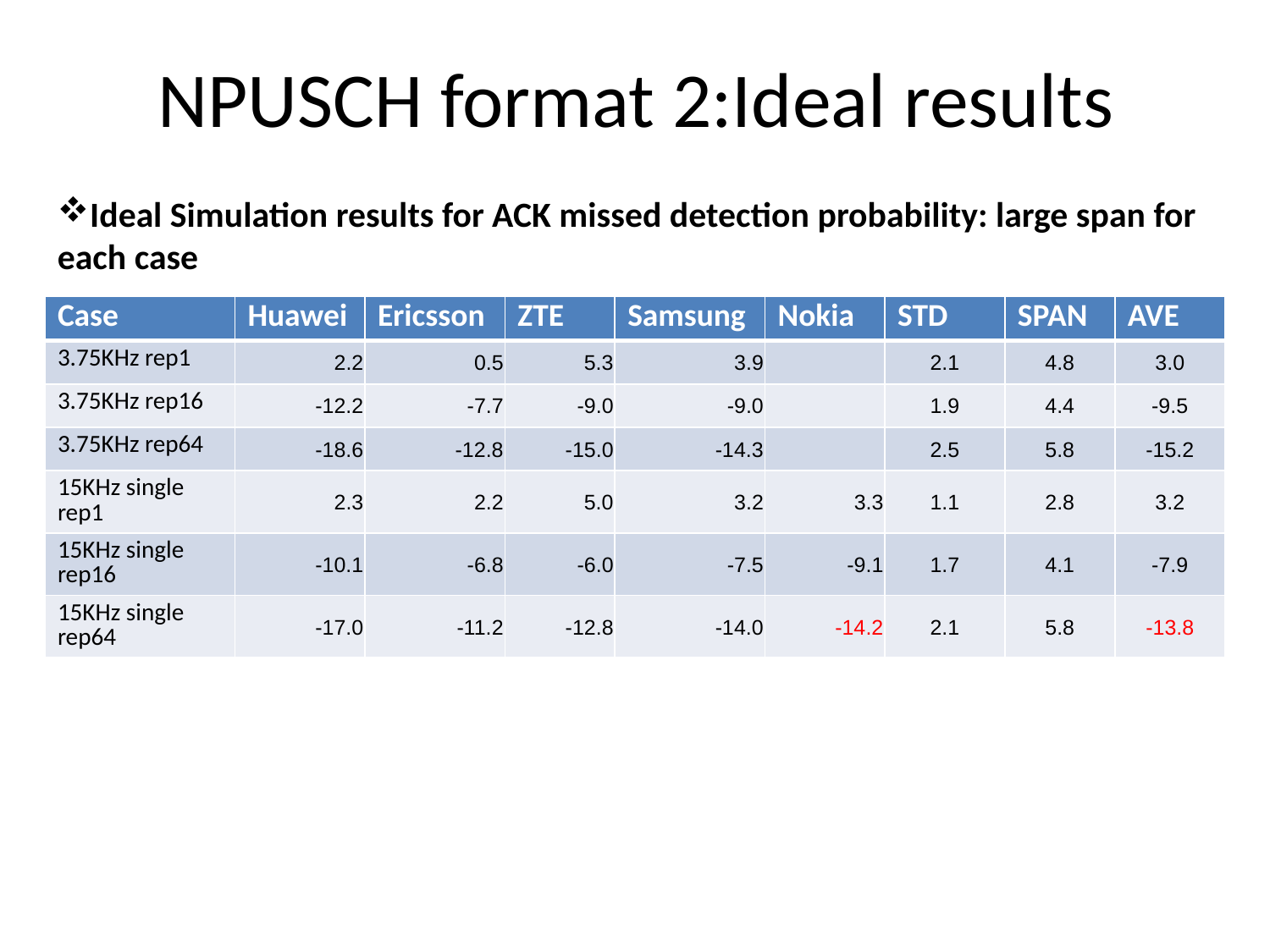

# NPUSCH format 2:Ideal results
Ideal Simulation results for ACK missed detection probability: large span for each case
| Case | Huawei | Ericsson | ZTE | Samsung | Nokia | STD | SPAN | AVE |
| --- | --- | --- | --- | --- | --- | --- | --- | --- |
| 3.75KHz rep1 | 2.2 | 0.5 | 5.3 | 3.9 |  | 2.1 | 4.8 | 3.0 |
| 3.75KHz rep16 | -12.2 | -7.7 | -9.0 | -9.0 |  | 1.9 | 4.4 | -9.5 |
| 3.75KHz rep64 | -18.6 | -12.8 | -15.0 | -14.3 |  | 2.5 | 5.8 | -15.2 |
| 15KHz single rep1 | 2.3 | 2.2 | 5.0 | 3.2 | 3.3 | 1.1 | 2.8 | 3.2 |
| 15KHz single rep16 | -10.1 | -6.8 | -6.0 | -7.5 | -9.1 | 1.7 | 4.1 | -7.9 |
| 15KHz single rep64 | -17.0 | -11.2 | -12.8 | -14.0 | -14.2 | 2.1 | 5.8 | -13.8 |